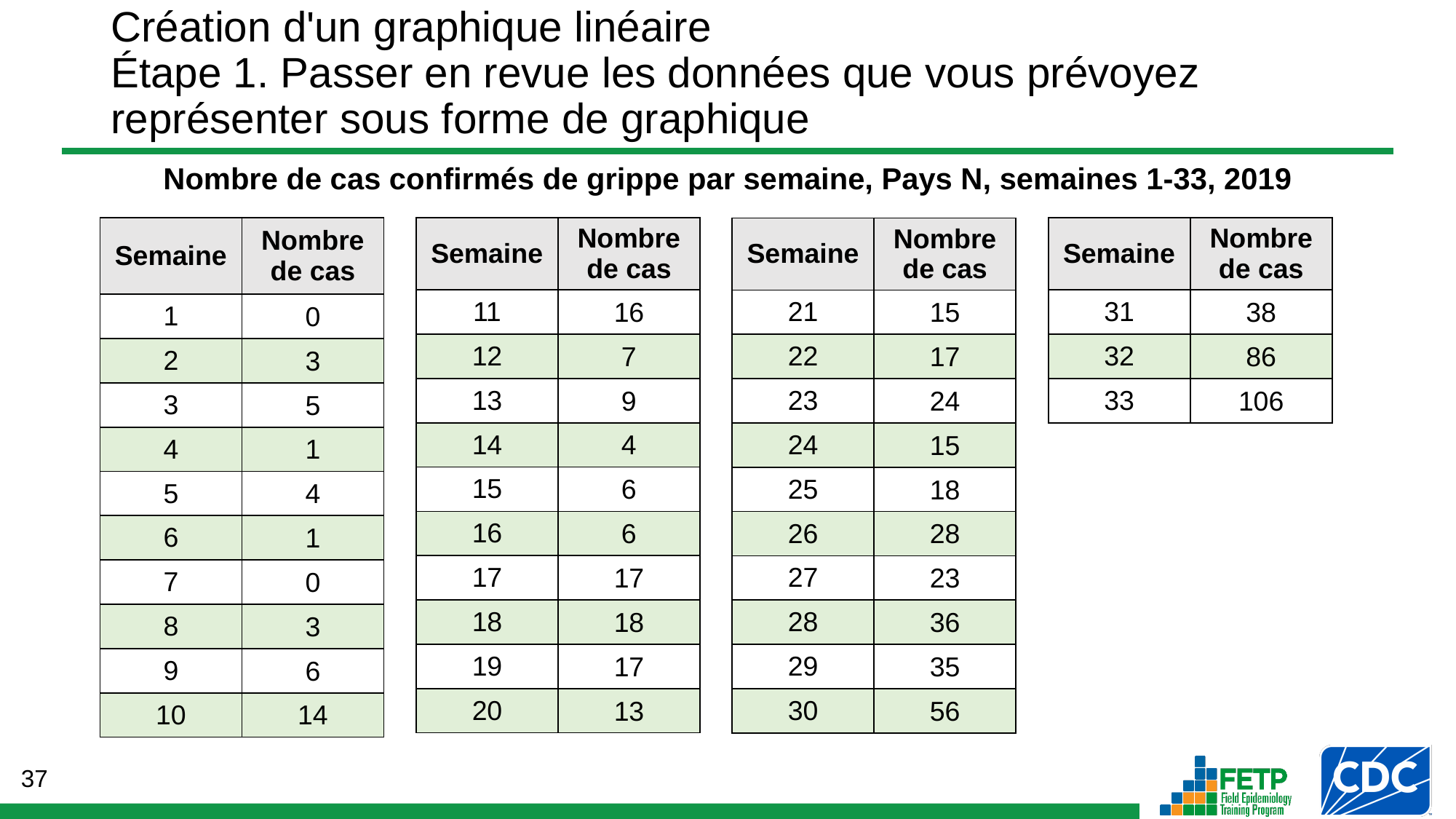

# Création d'un graphique linéaire Étape 1. Passer en revue les données que vous prévoyez représenter sous forme de graphique
Nombre de cas confirmés de grippe par semaine, Pays N, semaines 1-33, 2019
| Semaine | Nombre de cas |
| --- | --- |
| 1 | 0 |
| 2 | 3 |
| 3 | 5 |
| 4 | 1 |
| 5 | 4 |
| 6 | 1 |
| 7 | 0 |
| 8 | 3 |
| 9 | 6 |
| 10 | 14 |
| Semaine | Nombre de cas |
| --- | --- |
| 11 | 16 |
| 12 | 7 |
| 13 | 9 |
| 14 | 4 |
| 15 | 6 |
| 16 | 6 |
| 17 | 17 |
| 18 | 18 |
| 19 | 17 |
| 20 | 13 |
| Semaine | Nombre de cas |
| --- | --- |
| 31 | 38 |
| 32 | 86 |
| 33 | 106 |
| Semaine | Nombre de cas |
| --- | --- |
| 21 | 15 |
| 22 | 17 |
| 23 | 24 |
| 24 | 15 |
| 25 | 18 |
| 26 | 28 |
| 27 | 23 |
| 28 | 36 |
| 29 | 35 |
| 30 | 56 |